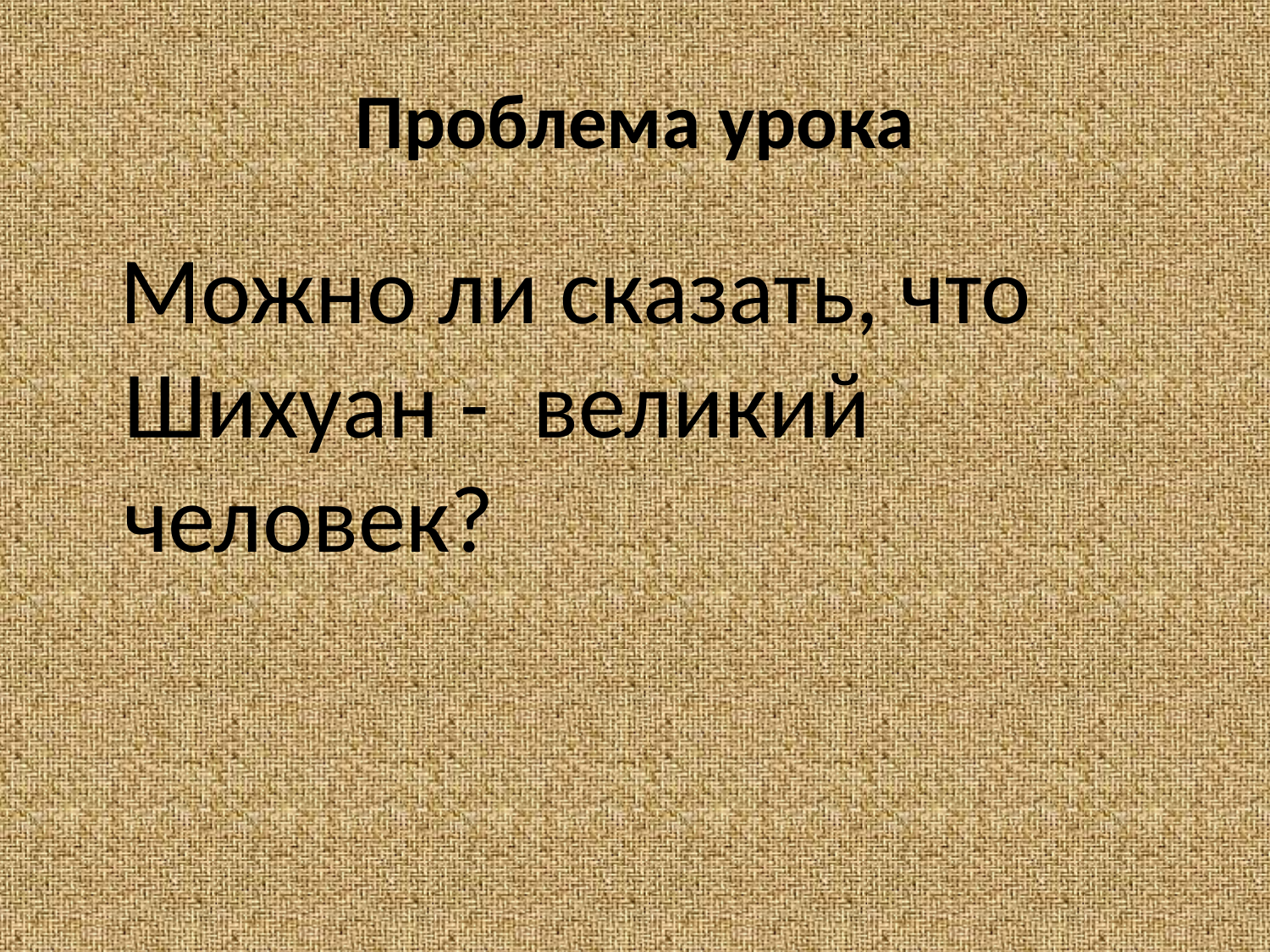

# Проблема урока
  Можно ли сказать, что Шихуан -  великий человек?